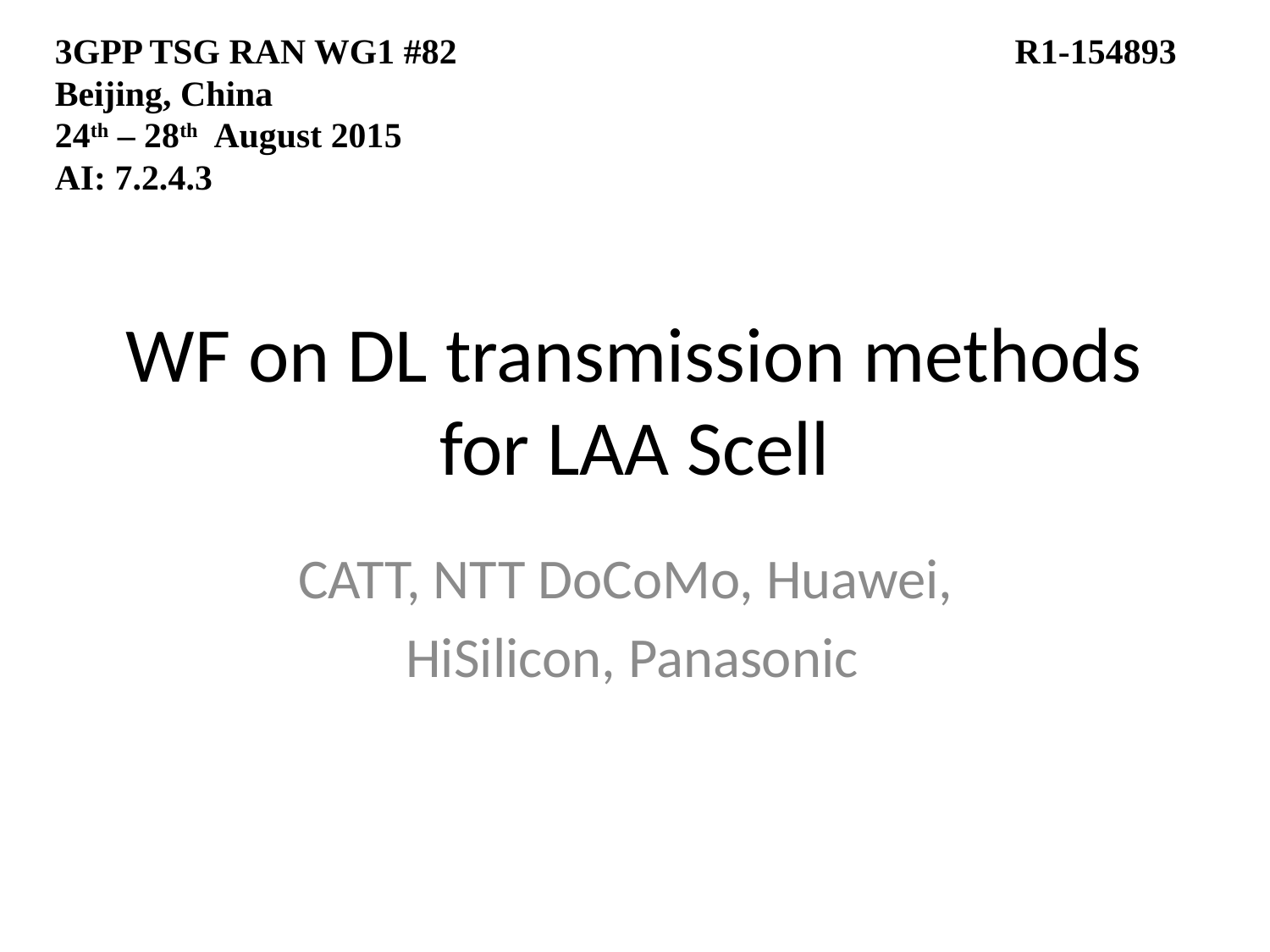

3GPP TSG RAN WG1 #82				        R1-154893
Beijing, China
24th – 28th  August 2015
AI: 7.2.4.3
# WF on DL transmission methods for LAA Scell
CATT, NTT DoCoMo, Huawei,
HiSilicon, Panasonic